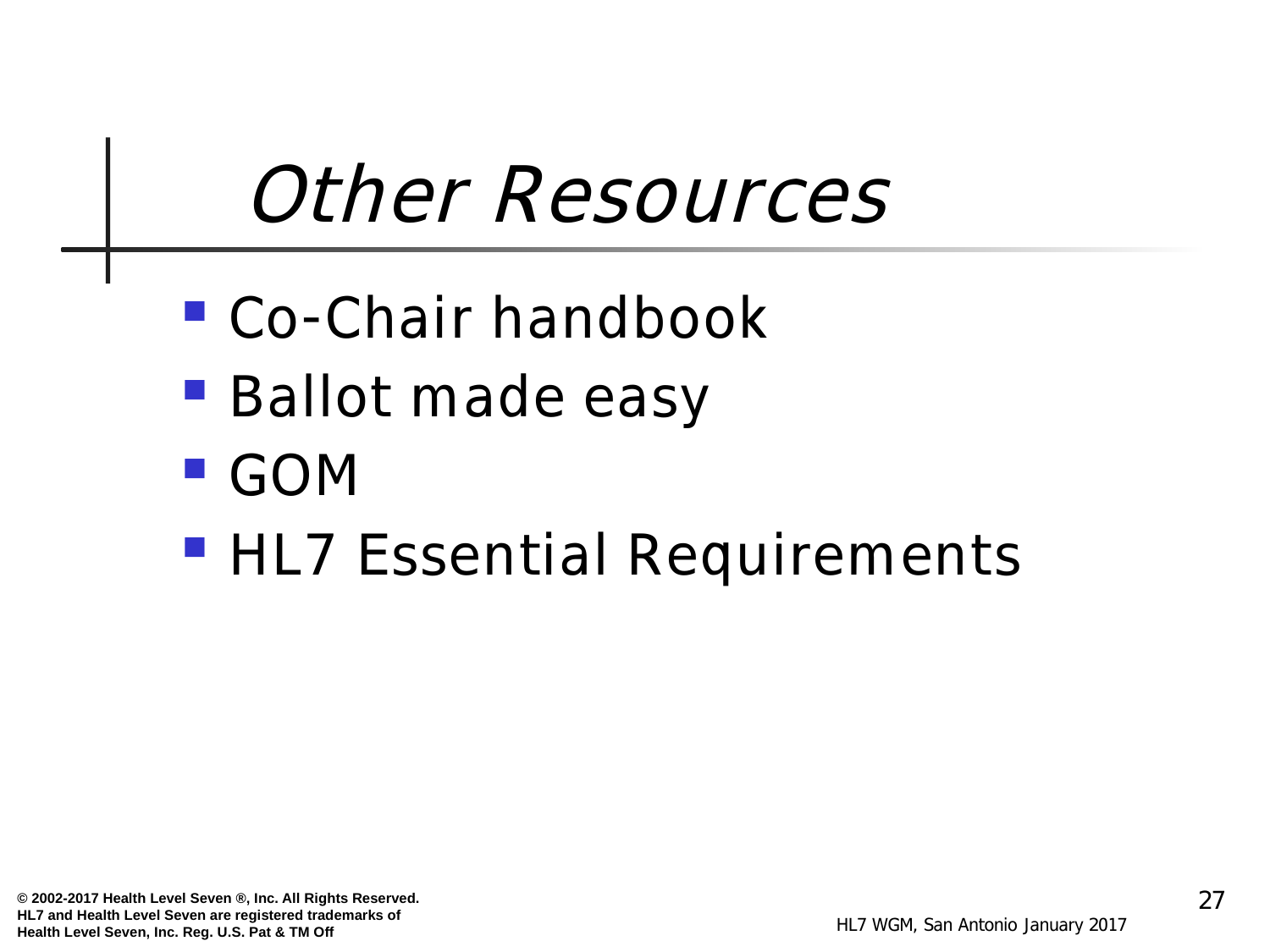

# Other Resources
Co-Chair handbook
Ballot made easy
GOM
HL7 Essential Requirements
27